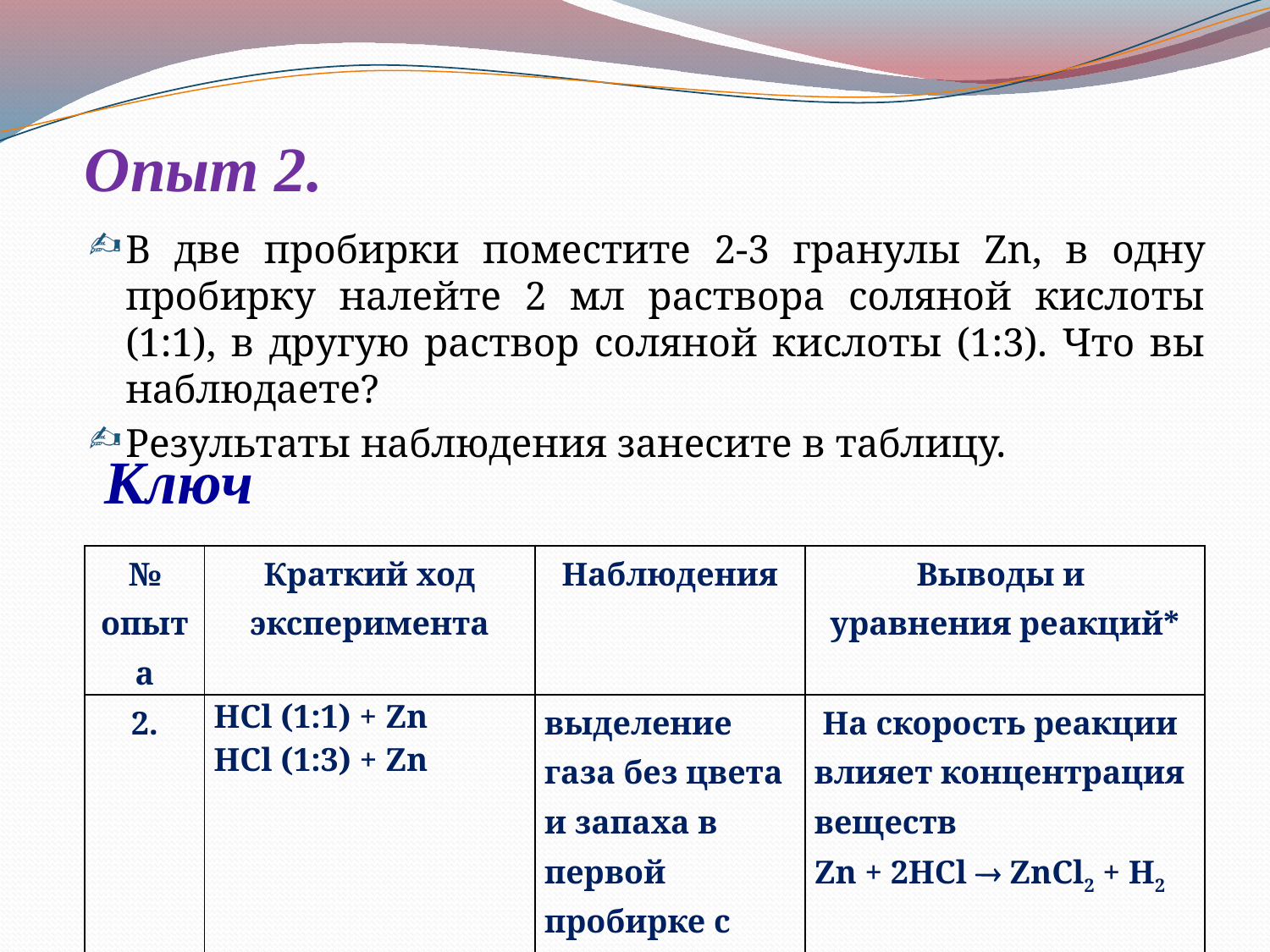

# Опыт 2.
В две пробирки поместите 2-3 гранулы Zn, в одну пробирку налейте 2 мл раствора соляной кислоты (1:1), в другую раствор соляной кислоты (1:3). Что вы наблюдаете?
Результаты наблюдения занесите в таблицу.

Ключ
| № опыта | Краткий ход эксперимента | Наблюдения | Выводы и уравнения реакций\* |
| --- | --- | --- | --- |
| 2. | HCl (1:1) + Zn HCl (1:3) + Zn | выделение газа без цвета и запаха в первой пробирке с большей скоростью | На скорость реакции влияет концентрация веществ Zn + 2HCl → ZnCl2 + H2 |